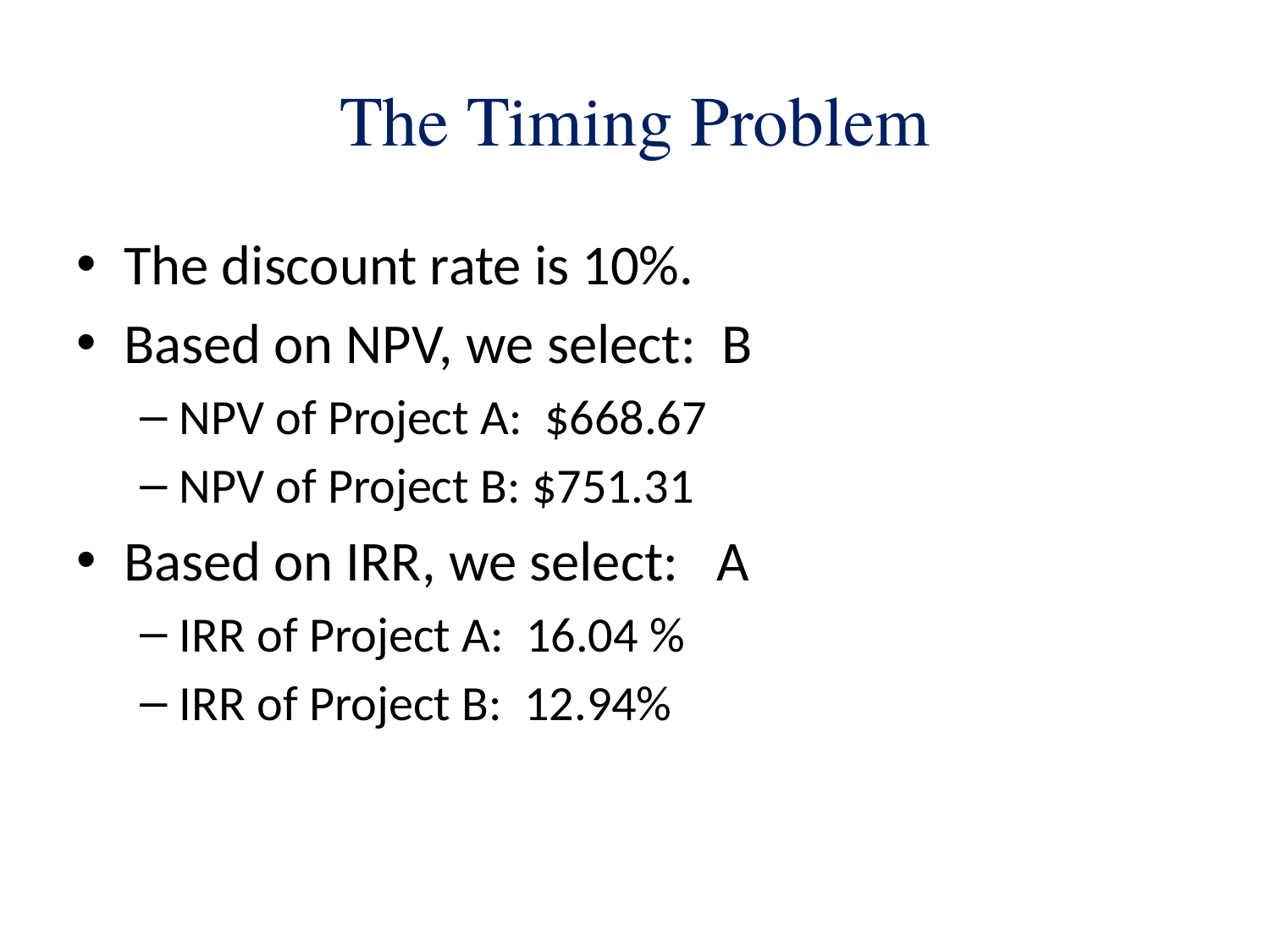

# The Timing Problem
The discount rate is 10%.
Based on NPV, we select:  B
NPV of Project A:  $668.67
NPV of Project B: $751.31
Based on IRR, we select:   A
IRR of Project A:  16.04 %
IRR of Project B:  12.94%